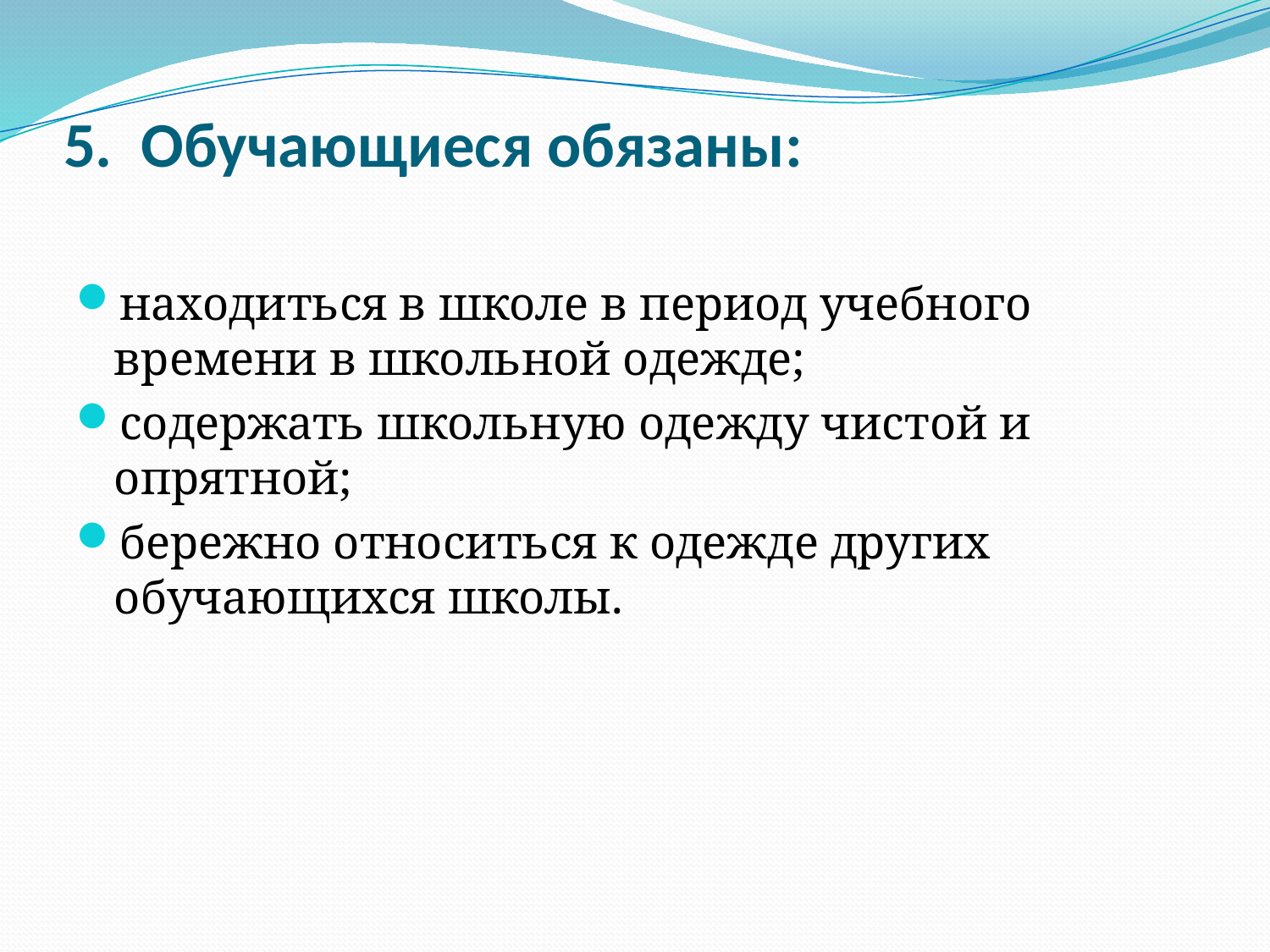

# 5.  Обучающиеся обязаны:
находиться в школе в период учебного времени в школьной одежде;
содержать школьную одежду чистой и опрятной;
бережно относиться к одежде других обучающихся школы.